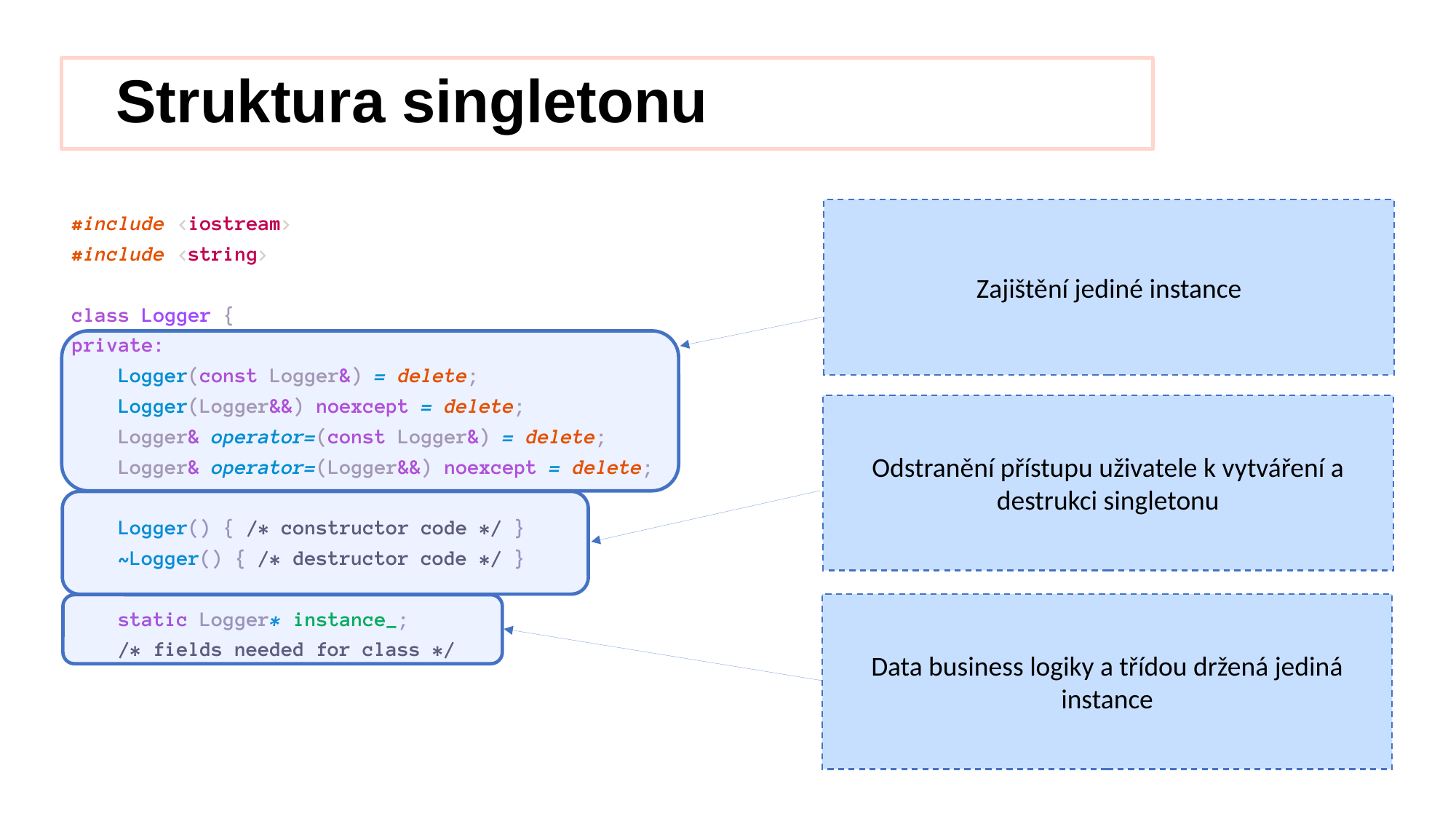

# Struktura singletonu
Zajištění jediné instance
#include <iostream>
#include <string>

class Logger {
private:
    Logger(const Logger&) = delete;
    Logger(Logger&&) noexcept = delete;
    Logger& operator=(const Logger&) = delete;
    Logger& operator=(Logger&&) noexcept = delete;

    Logger() { /* constructor code */ }
    ~Logger() { /* destructor code */ }

    static Logger* instance_;
    /* fields needed for class */

Odstranění přístupu uživatele k vytváření a destrukci singletonu

Data business logiky a třídou držená jediná instance